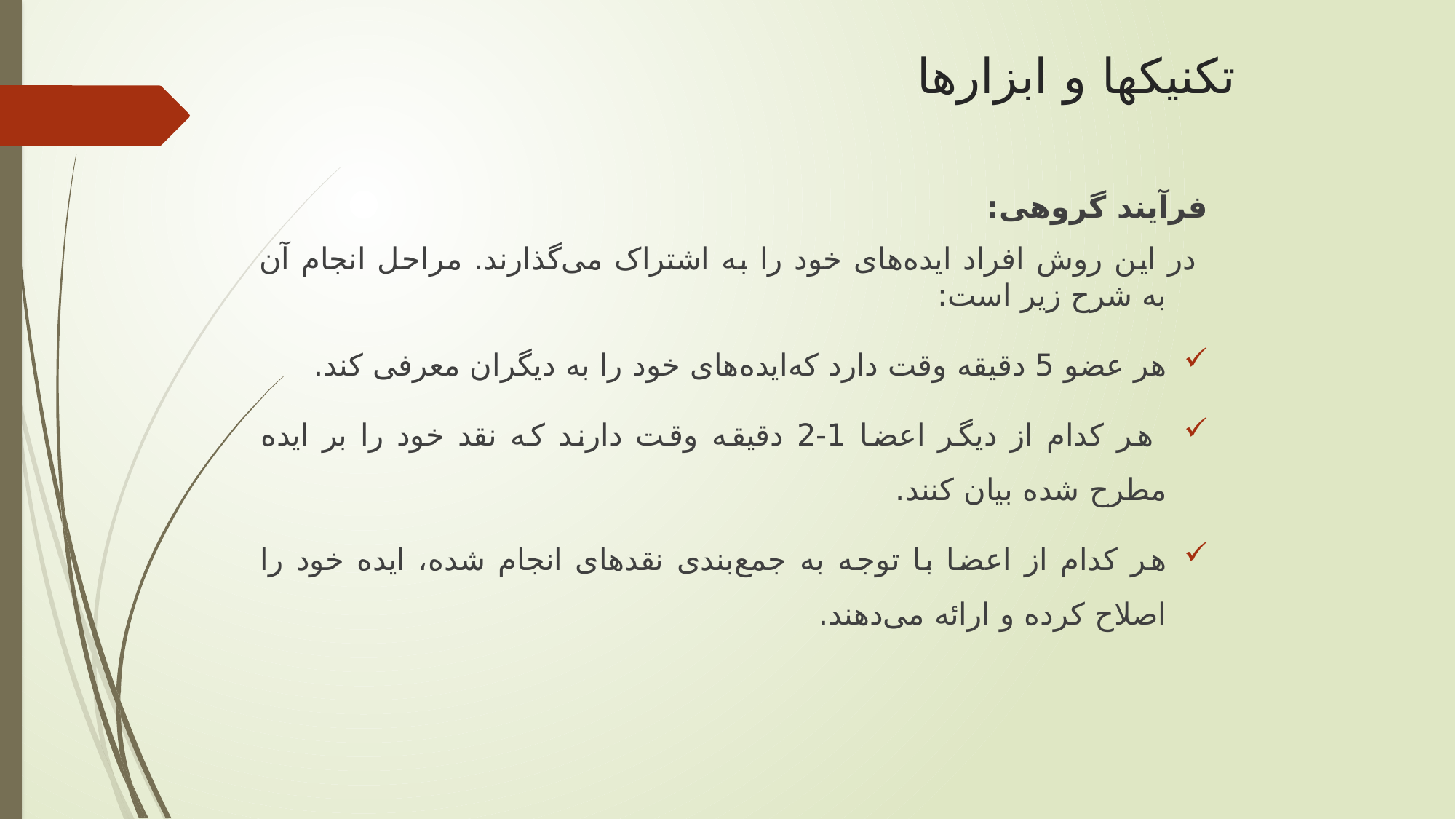

# تکنیکها و ابزارها
فرآیند گروهی:
 در این روش افراد ایده‌های خود را به اشتراک می‌گذارند. مراحل انجام آن به شرح زیر است:
هر عضو 5 دقیقه وقت دارد که‌ایده‌های خود را به دیگران معرفی کند.
 هر کدام از دیگر اعضا 1-2 دقیقه وقت دارند که نقد خود را بر ایده مطرح شده بیان کنند.
هر کدام از اعضا با توجه به جمع‌بندی نقدهای انجام شده، ایده خود را اصلاح کرده و ارائه می‌دهند.